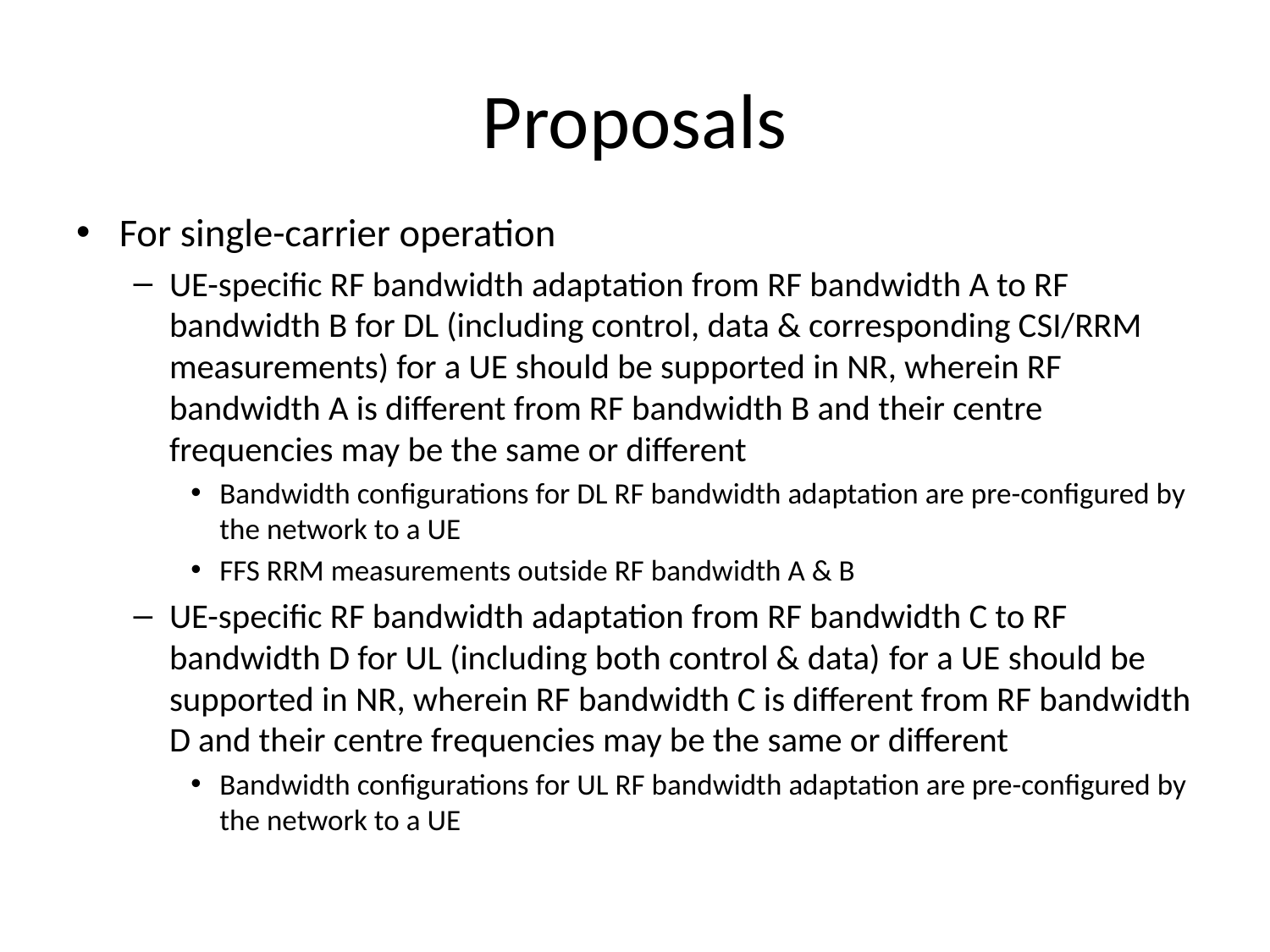

# Proposals
For single-carrier operation
UE-specific RF bandwidth adaptation from RF bandwidth A to RF bandwidth B for DL (including control, data & corresponding CSI/RRM measurements) for a UE should be supported in NR, wherein RF bandwidth A is different from RF bandwidth B and their centre frequencies may be the same or different
Bandwidth configurations for DL RF bandwidth adaptation are pre-configured by the network to a UE
FFS RRM measurements outside RF bandwidth A & B
UE-specific RF bandwidth adaptation from RF bandwidth C to RF bandwidth D for UL (including both control & data) for a UE should be supported in NR, wherein RF bandwidth C is different from RF bandwidth D and their centre frequencies may be the same or different
Bandwidth configurations for UL RF bandwidth adaptation are pre-configured by the network to a UE